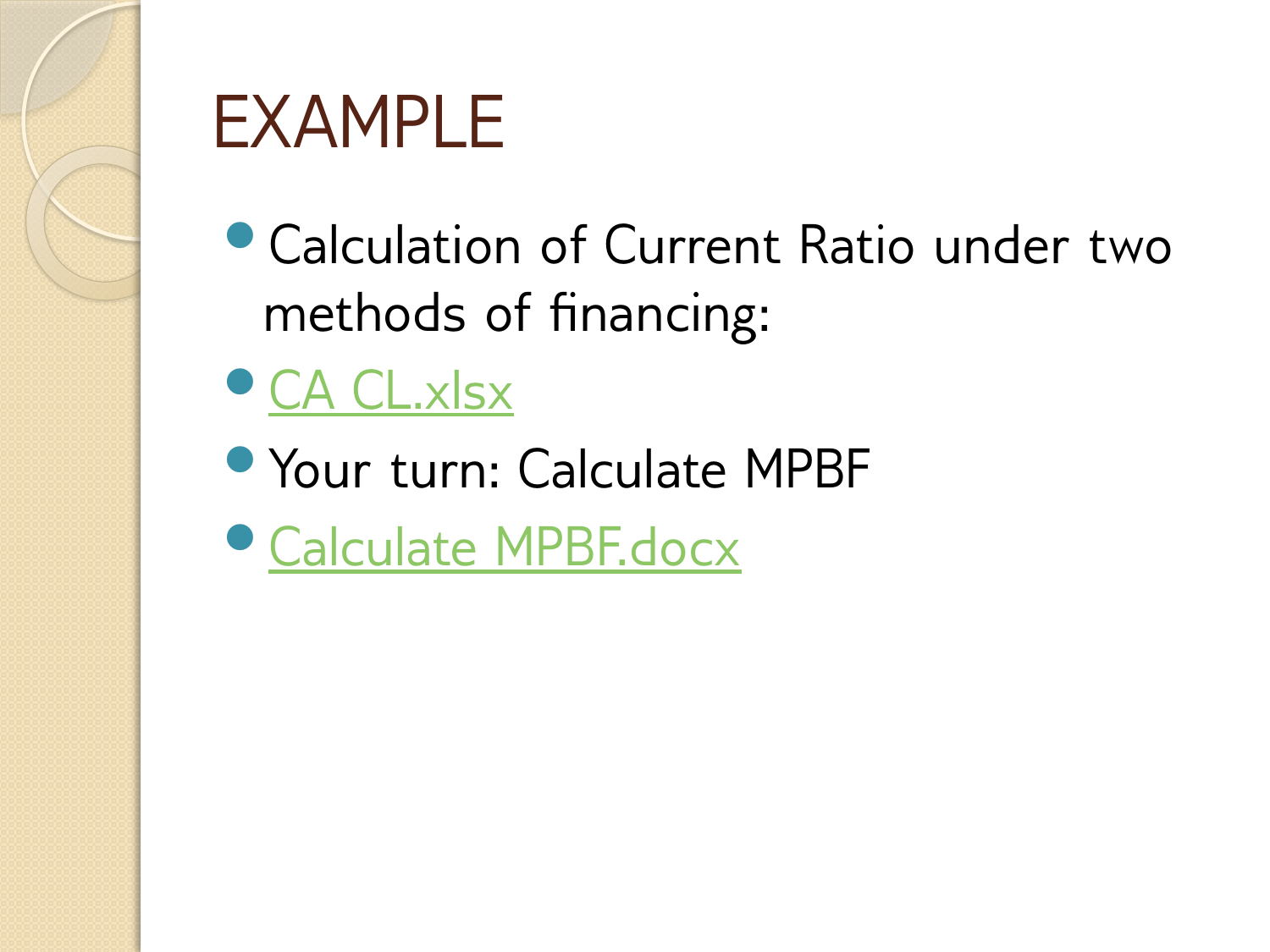

# EXAMPLE
Calculation of Current Ratio under two methods of financing:
CA CL.xlsx
Your turn: Calculate MPBF
Calculate MPBF.docx